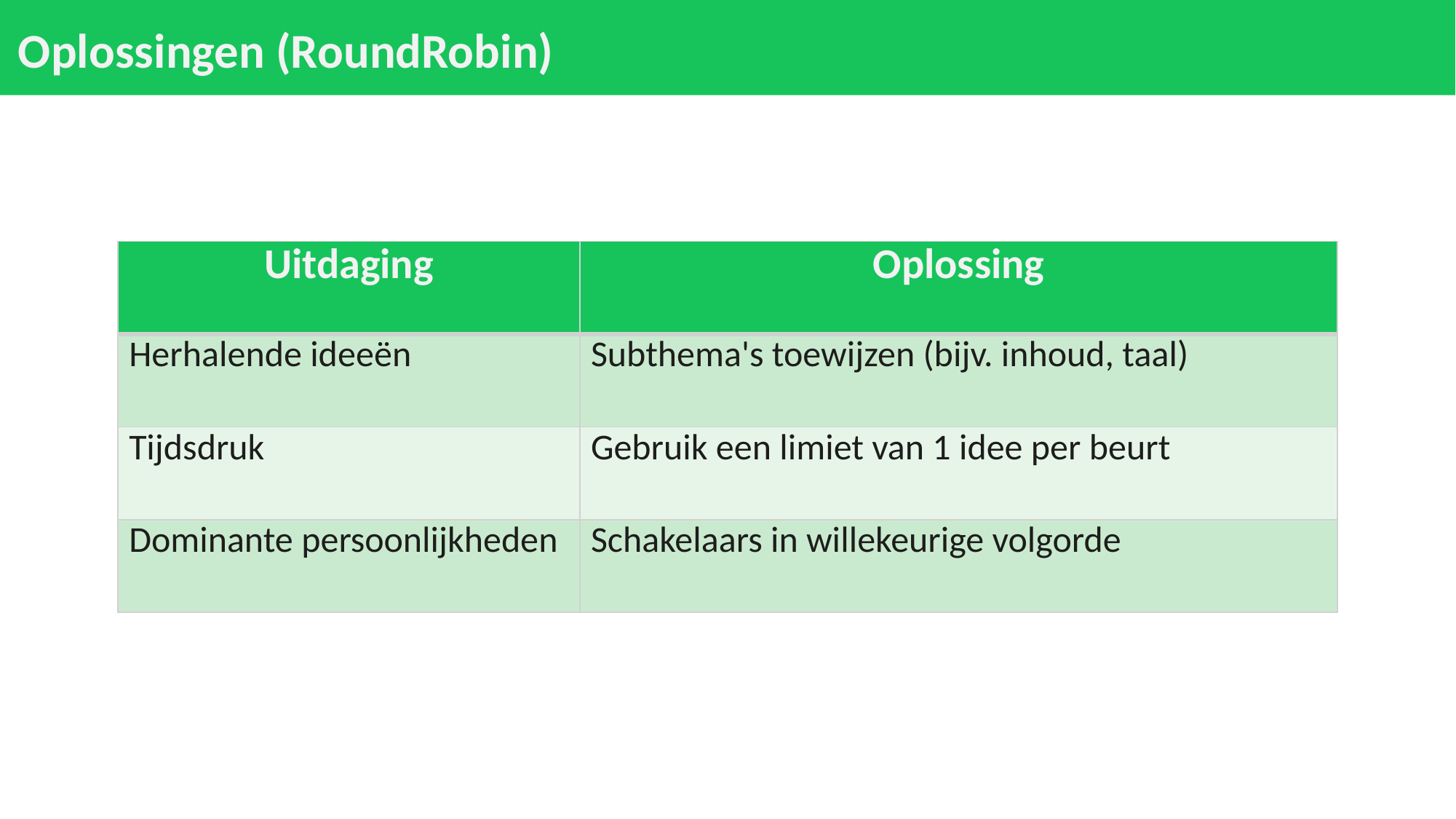

# Oplossingen (RoundRobin)
| Uitdaging | Oplossing |
| --- | --- |
| Herhalende ideeën | Subthema's toewijzen (bijv. inhoud, taal) |
| Tijdsdruk | Gebruik een limiet van 1 idee per beurt |
| Dominante persoonlijkheden | Schakelaars in willekeurige volgorde |